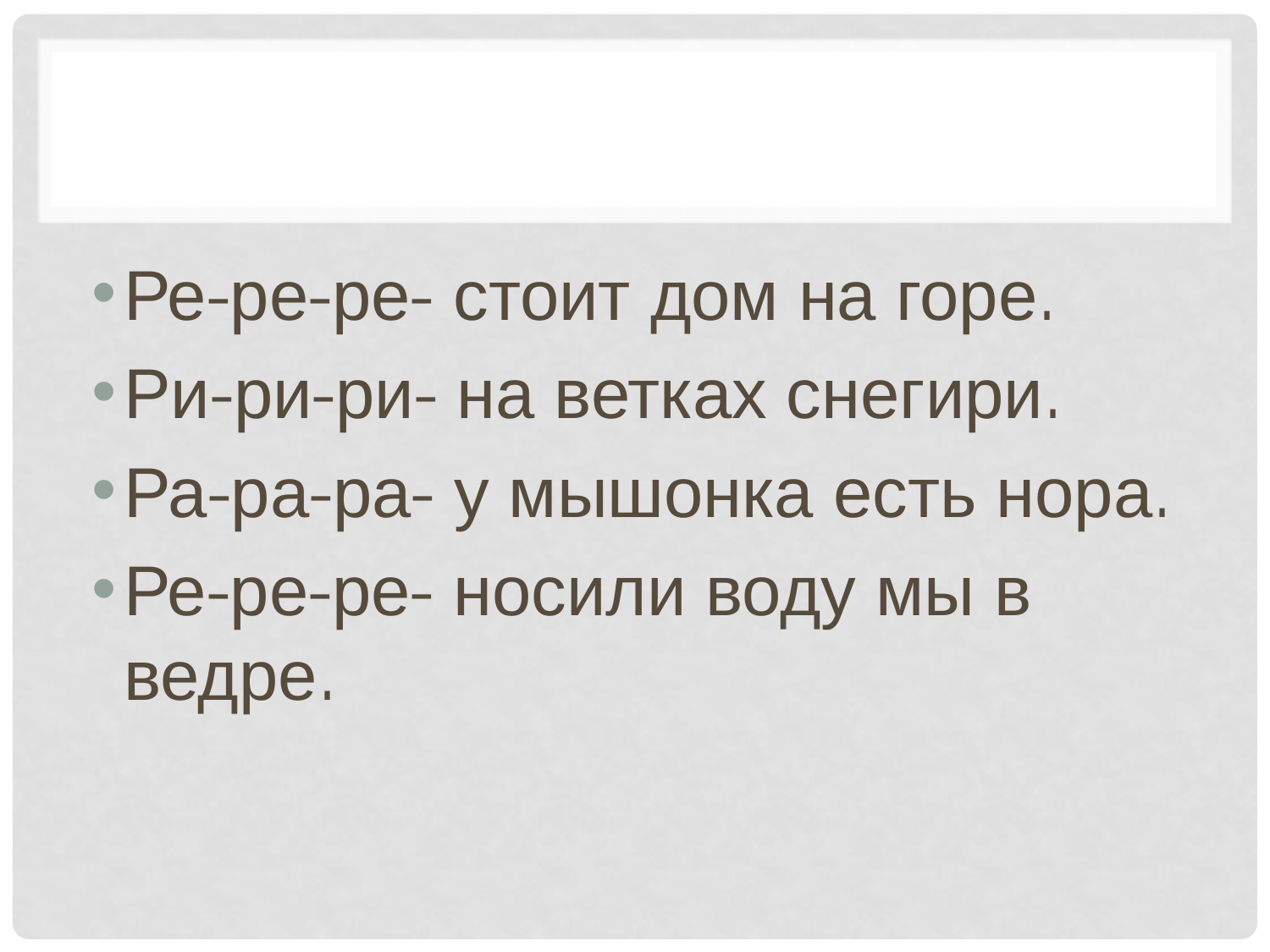

#
Ре-ре-ре- стоит дом на горе.
Ри-ри-ри- на ветках снегири.
Ра-ра-ра- у мышонка есть нора.
Ре-ре-ре- носили воду мы в ведре.